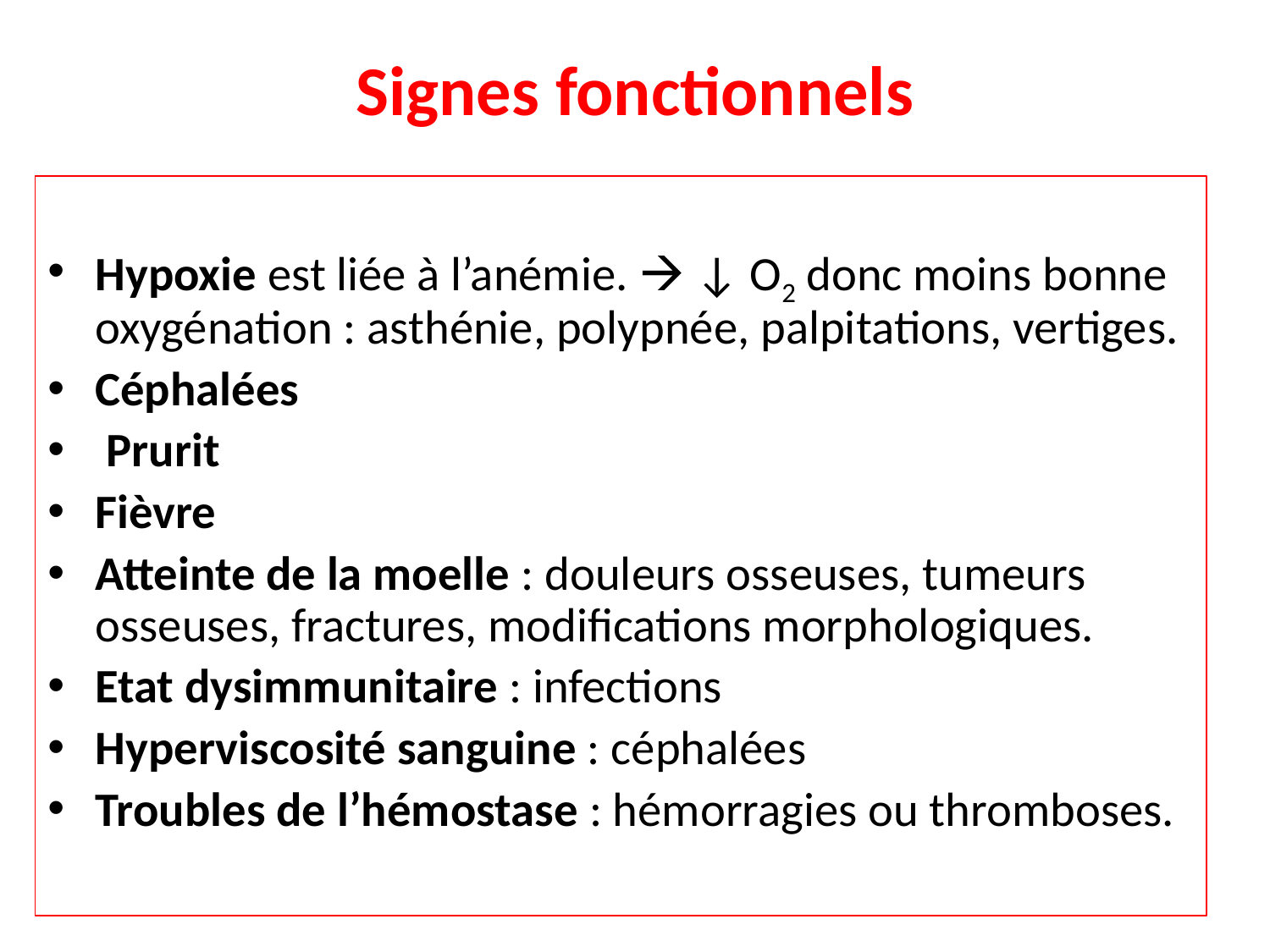

# Signes fonctionnels

Hypoxie est liée à l’anémie. 🡪 ↓ O2 donc moins bonne oxygénation : asthénie, polypnée, palpitations, vertiges.
Céphalées
 Prurit
Fièvre
Atteinte de la moelle : douleurs osseuses, tumeurs osseuses, fractures, modifications morphologiques.
Etat dysimmunitaire : infections
Hyperviscosité sanguine : céphalées
Troubles de l’hémostase : hémorragies ou thromboses.